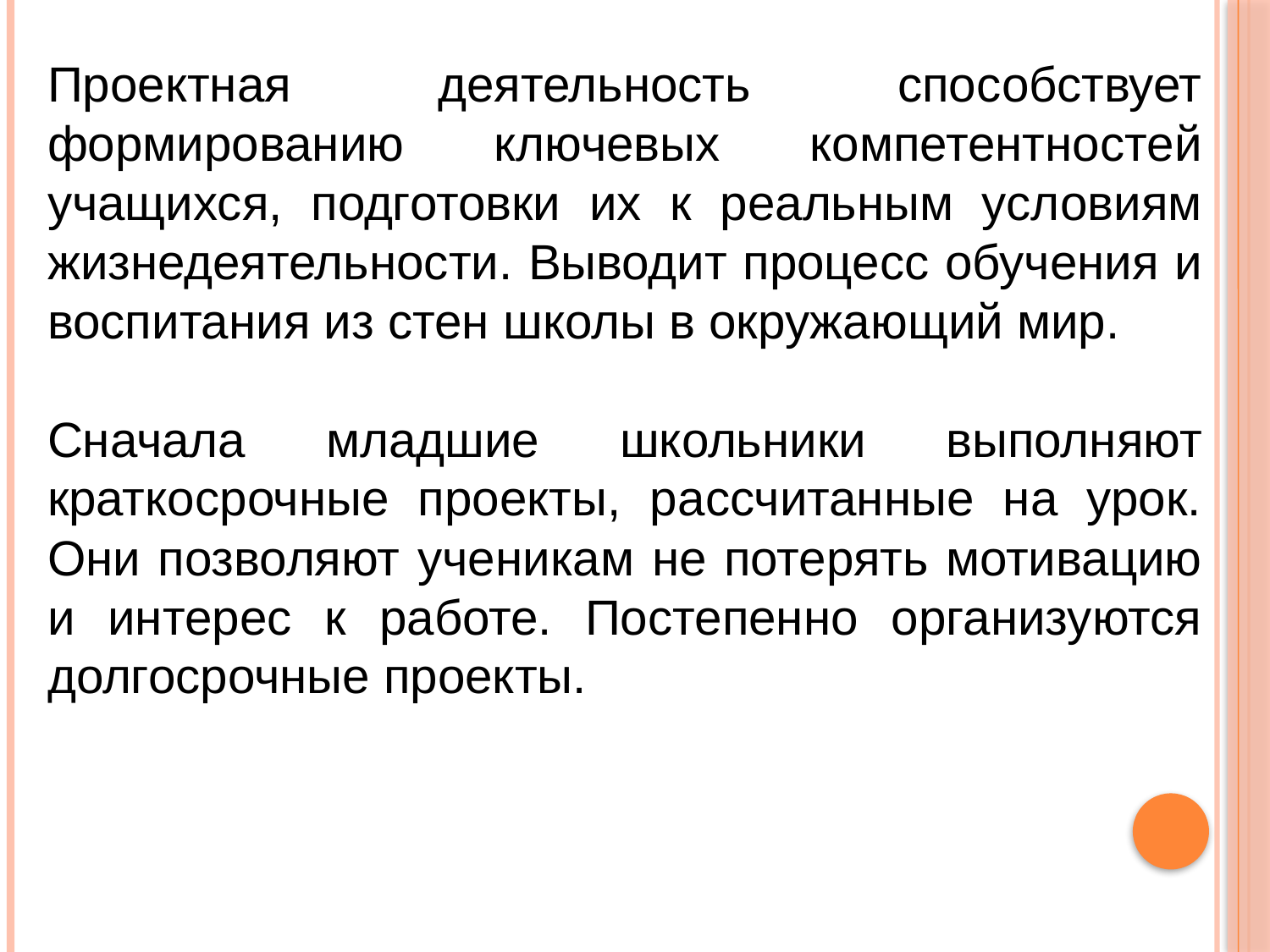

Проектная деятельность способствует формированию ключевых компетентностей учащихся, подготовки их к реальным условиям жизнедеятельности. Выводит процесс обучения и воспитания из стен школы в окружающий мир.

Сначала младшие школьники выполняют краткосрочные проекты, рассчитанные на урок. Они позволяют ученикам не потерять мотивацию и интерес к работе. Постепенно организуются долгосрочные проекты.